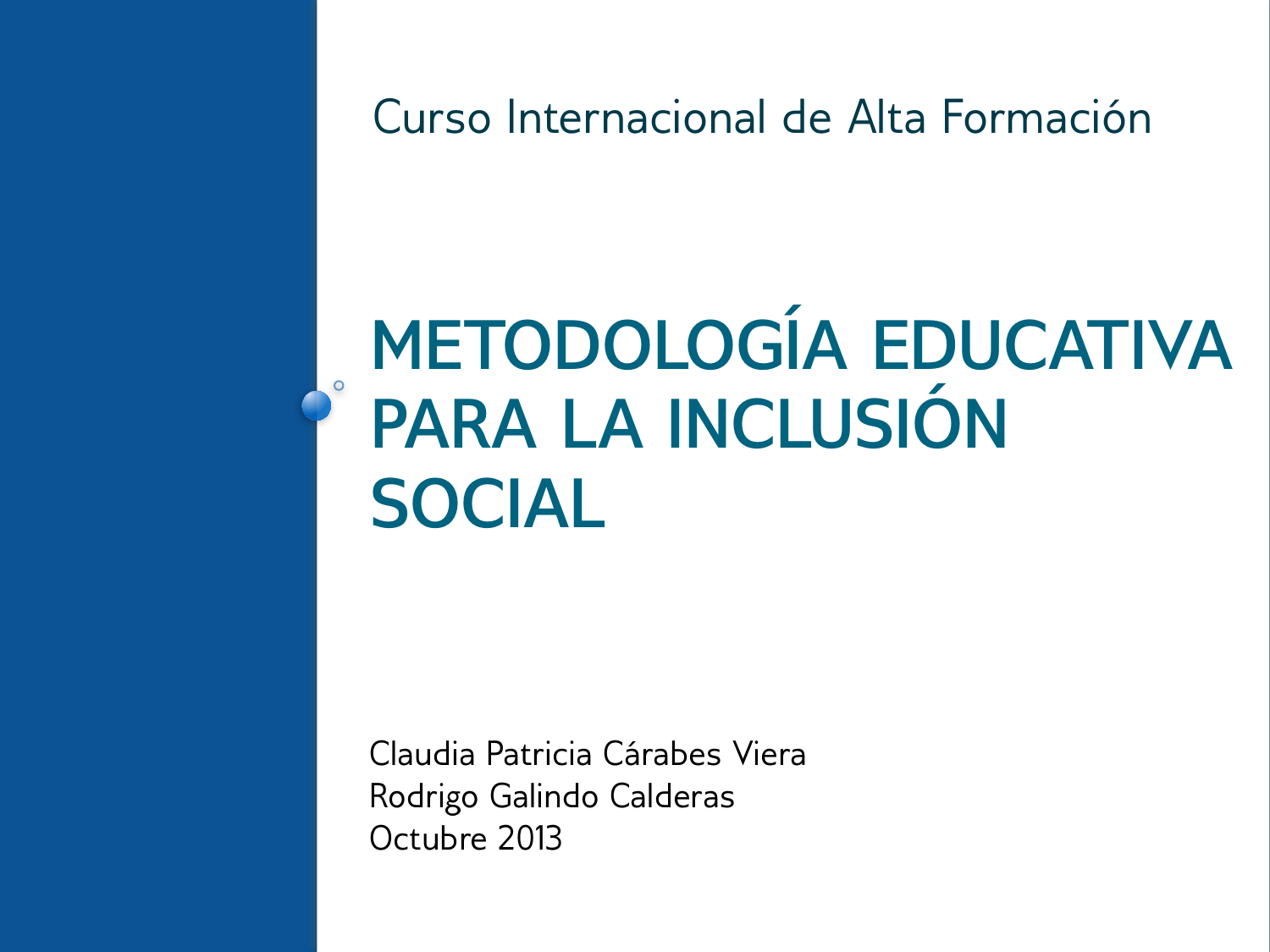

Curso Internacional de Alta Formación

# METODOLOGÍA EDUCATIVA PARA LA INCLUSIÓN SOCIAL
Claudia Patricia Cárabes Viera
Rodrigo Galindo Calderas
Octubre 2013